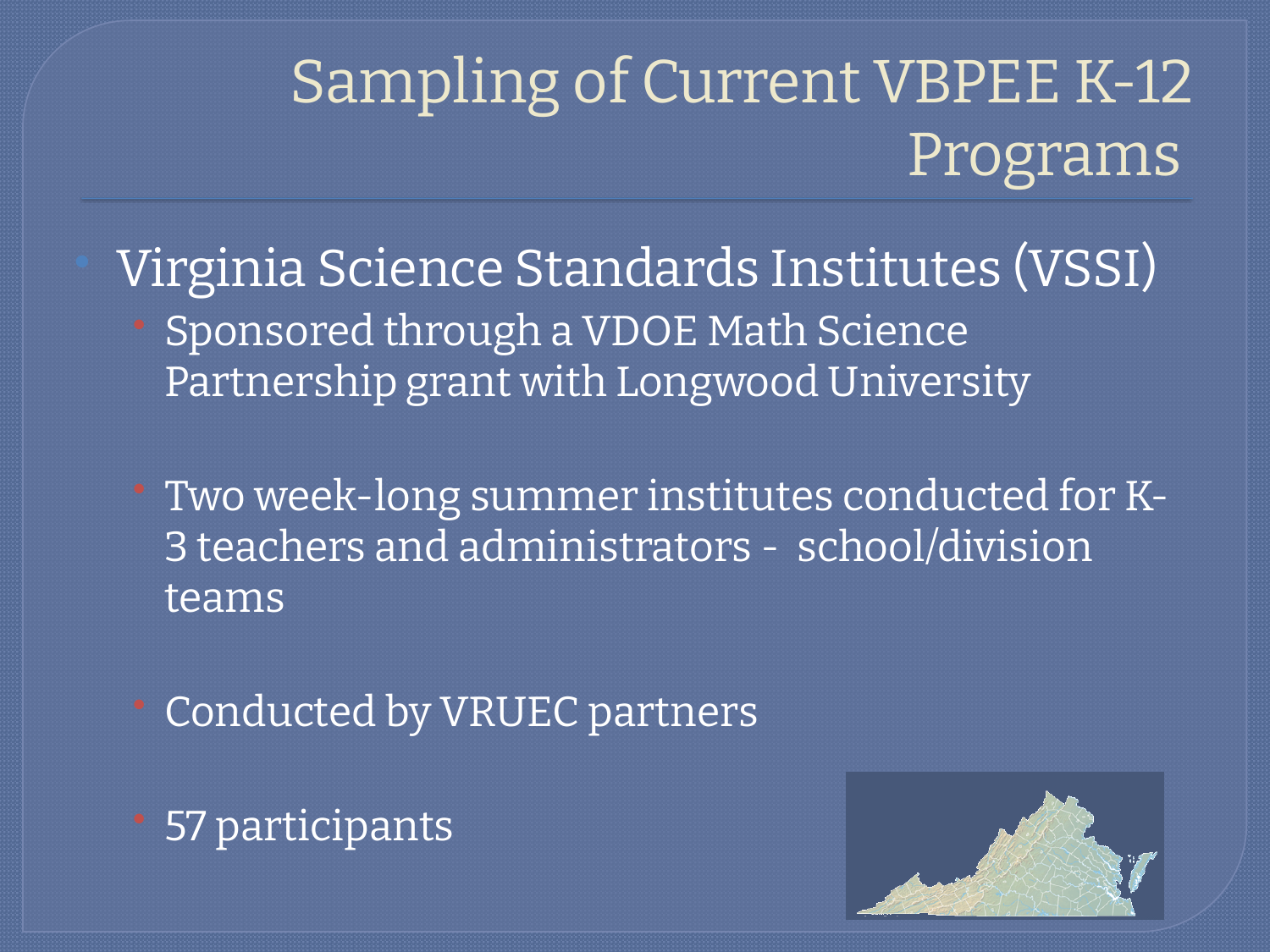

# Sampling of Current VBPEE K-12 Programs
Virginia Science Standards Institutes (VSSI)
Sponsored through a VDOE Math Science Partnership grant with Longwood University

Two week-long summer institutes conducted for K-3 teachers and administrators -  school/division teams

Conducted by VRUEC partners

57 participants